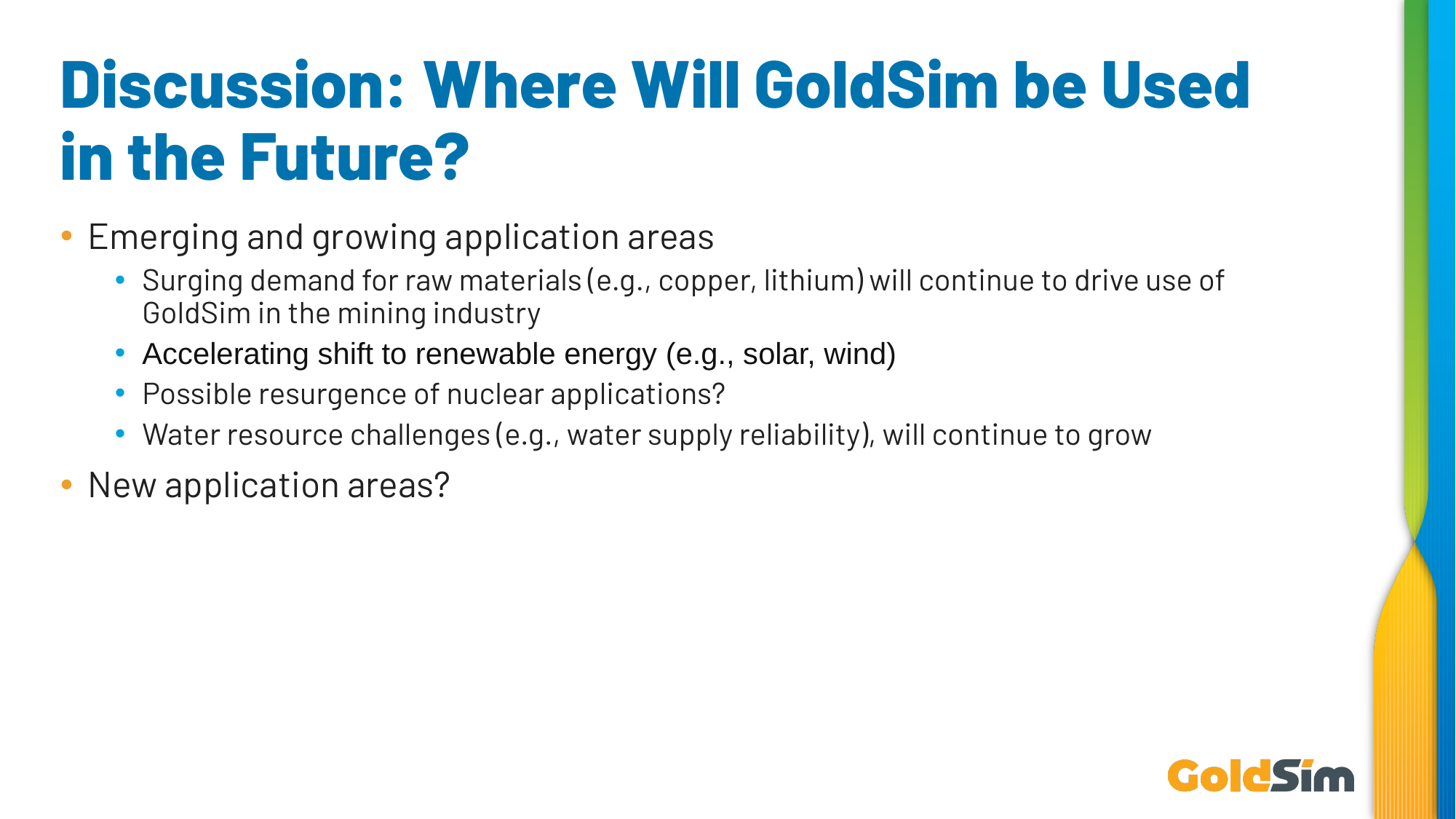

# Discussion: Where Will GoldSim be Used in the Future?
Emerging and growing application areas
Surging demand for raw materials (e.g., copper, lithium) will continue to drive use of GoldSim in the mining industry
Accelerating shift to renewable energy (e.g., solar, wind)
Possible resurgence of nuclear applications?
Water resource challenges (e.g., water supply reliability), will continue to grow
New application areas?